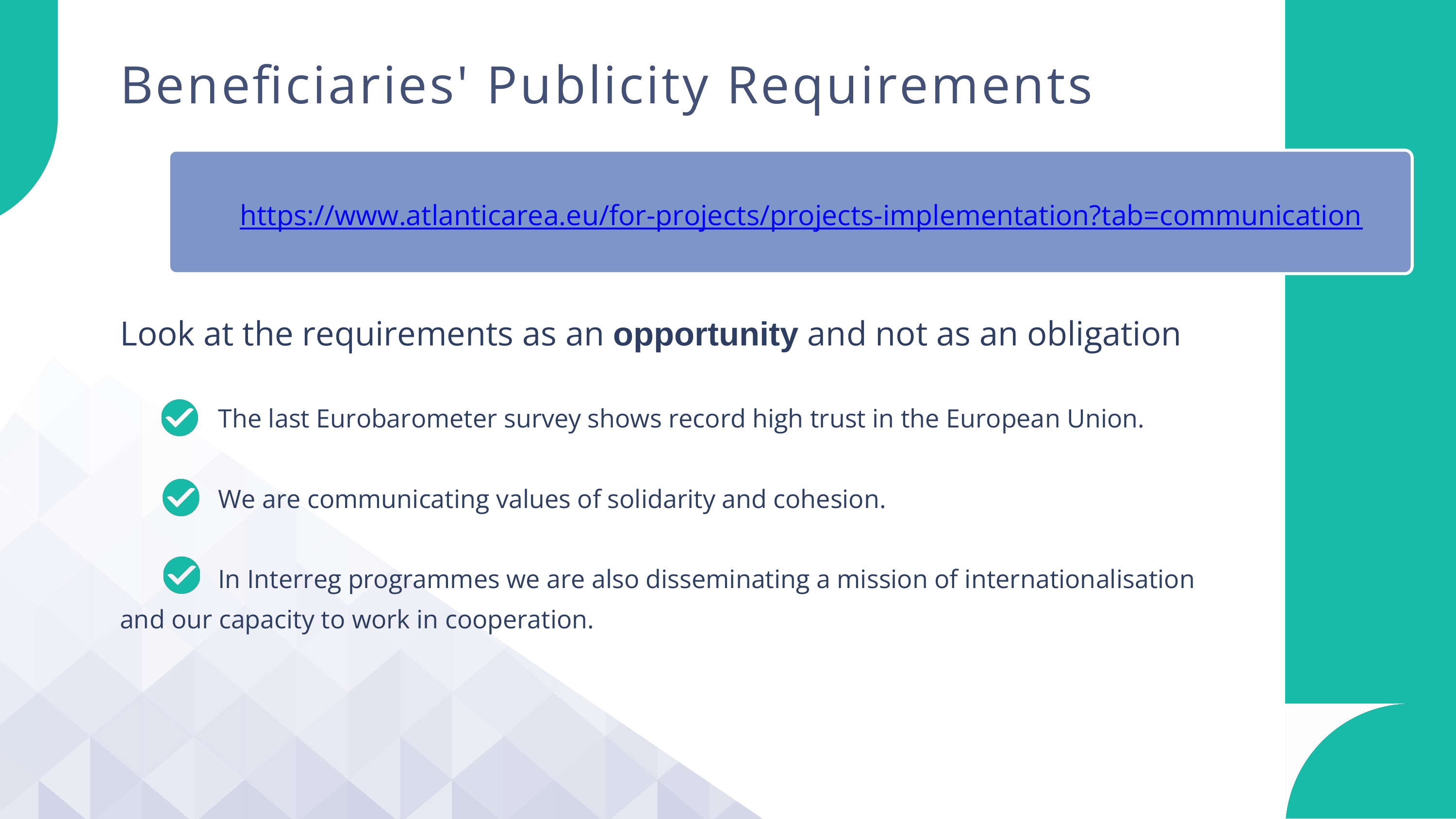

Beneficiaries' Publicity Requirements

https://www.atlanticarea.eu/for-projects/projects-implementation?tab=communication
Look at the requirements as an opportunity and not as an obligation

               The last Eurobarometer survey shows record high trust in the European Union.

               We are communicating values of solidarity and cohesion.

               In Interreg programmes we are also disseminating a mission of internationalisation and our capacity to work in cooperation.